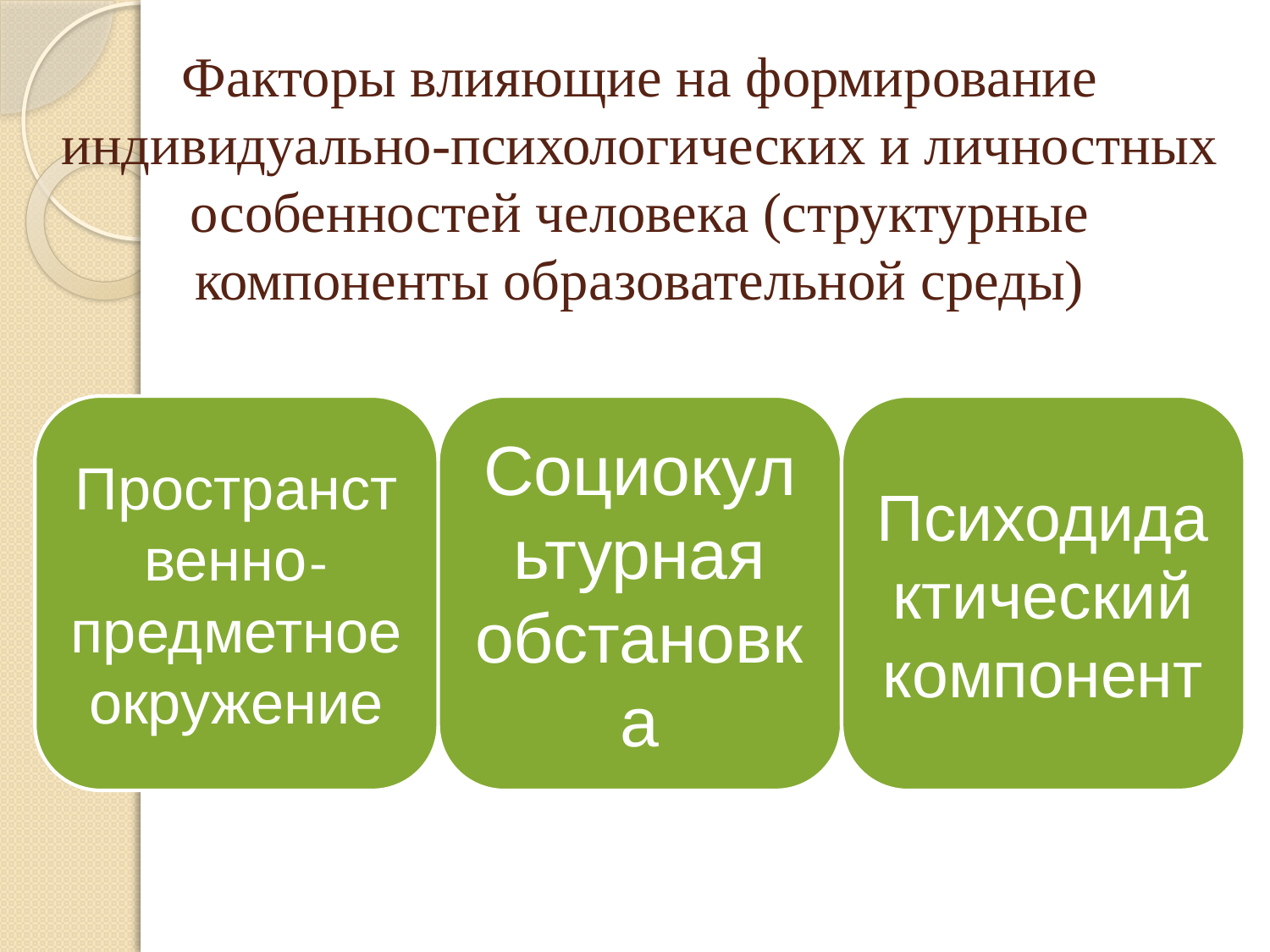

# Факторы влияющие на формирование индивидуально-психологических и личностных особенностей человека (структурные компоненты образовательной среды)
Пространственно-предметное окружение
Социокультурная обстановка
Психодидактический компонент